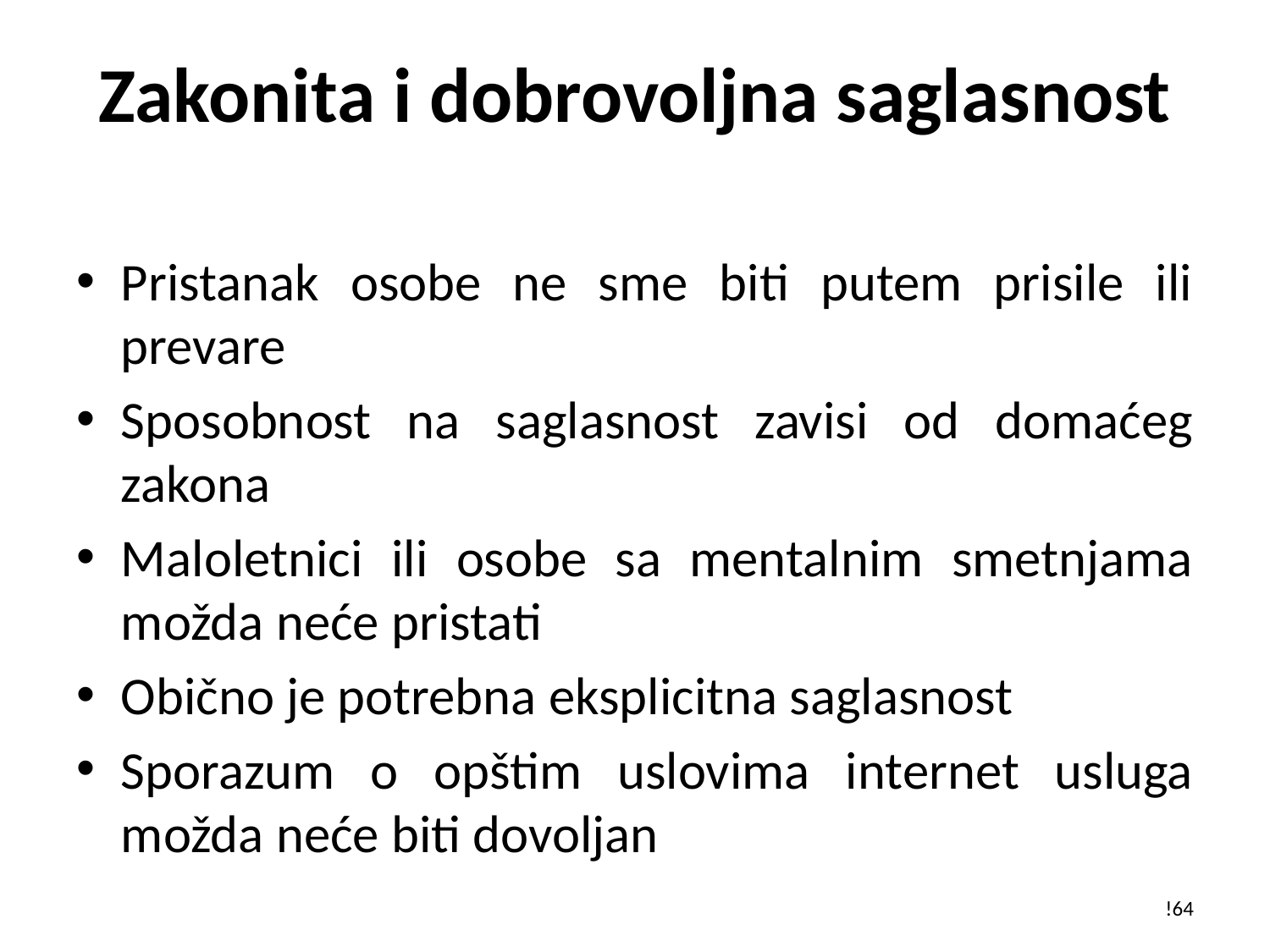

# Zakonita i dobrovoljna saglasnost
Pristanak osobe ne sme biti putem prisile ili prevare
Sposobnost na saglasnost zavisi od domaćeg zakona
Maloletnici ili osobe sa mentalnim smetnjama možda neće pristati
Obično je potrebna eksplicitna saglasnost
Sporazum o opštim uslovima internet usluga možda neće biti dovoljan
!64